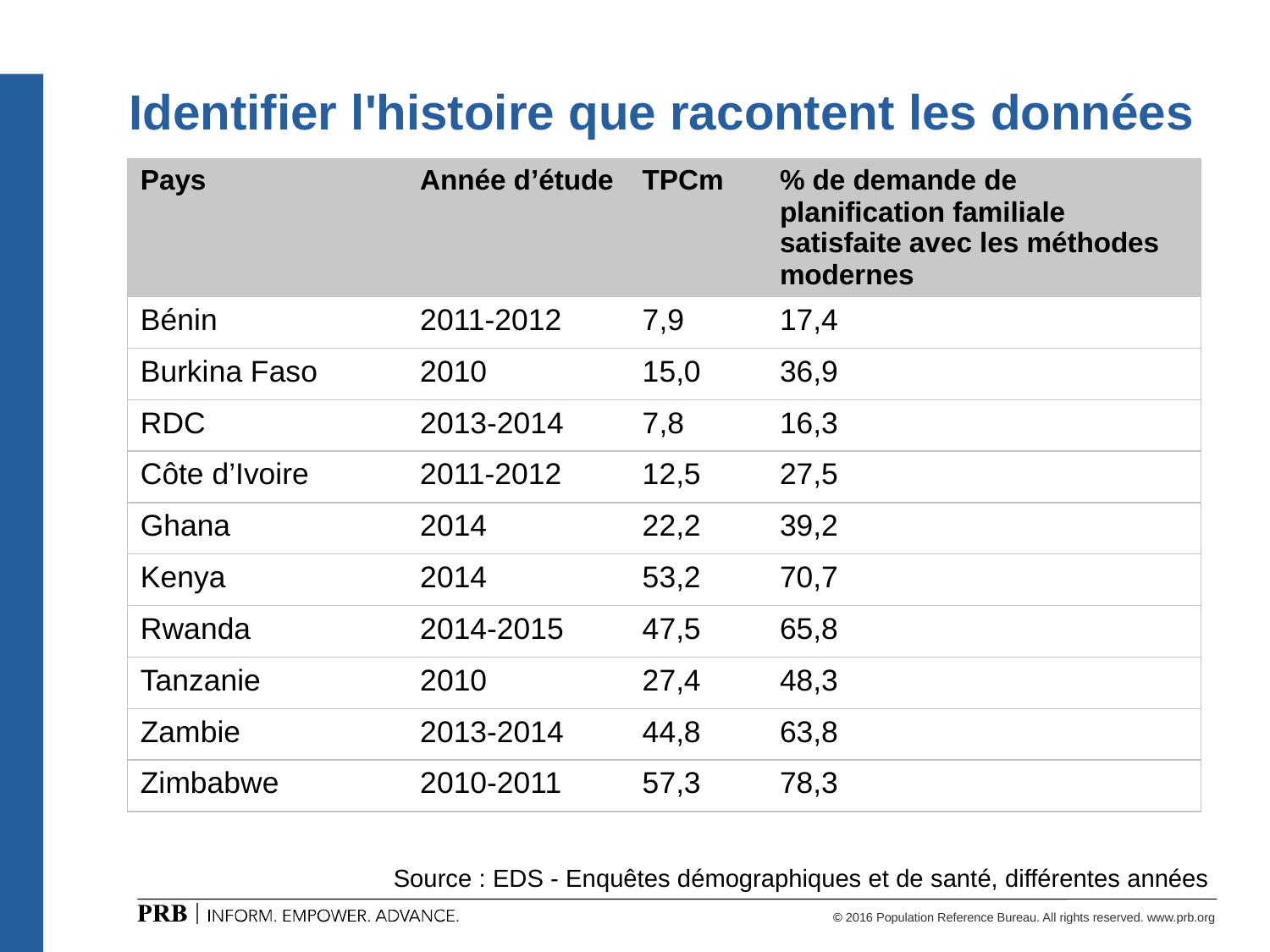

# Identifier l'histoire que racontent les données
| Pays | Année d’étude | TPCm | % de demande de planification familiale satisfaite avec les méthodes modernes |
| --- | --- | --- | --- |
| Bénin | 2011-2012 | 7,9 | 17,4 |
| Burkina Faso | 2010 | 15,0 | 36,9 |
| RDC | 2013-2014 | 7,8 | 16,3 |
| Côte d’Ivoire | 2011-2012 | 12,5 | 27,5 |
| Ghana | 2014 | 22,2 | 39,2 |
| Kenya | 2014 | 53,2 | 70,7 |
| Rwanda | 2014-2015 | 47,5 | 65,8 |
| Tanzanie | 2010 | 27,4 | 48,3 |
| Zambie | 2013-2014 | 44,8 | 63,8 |
| Zimbabwe | 2010-2011 | 57,3 | 78,3 |
Source : EDS - Enquêtes démographiques et de santé, différentes années